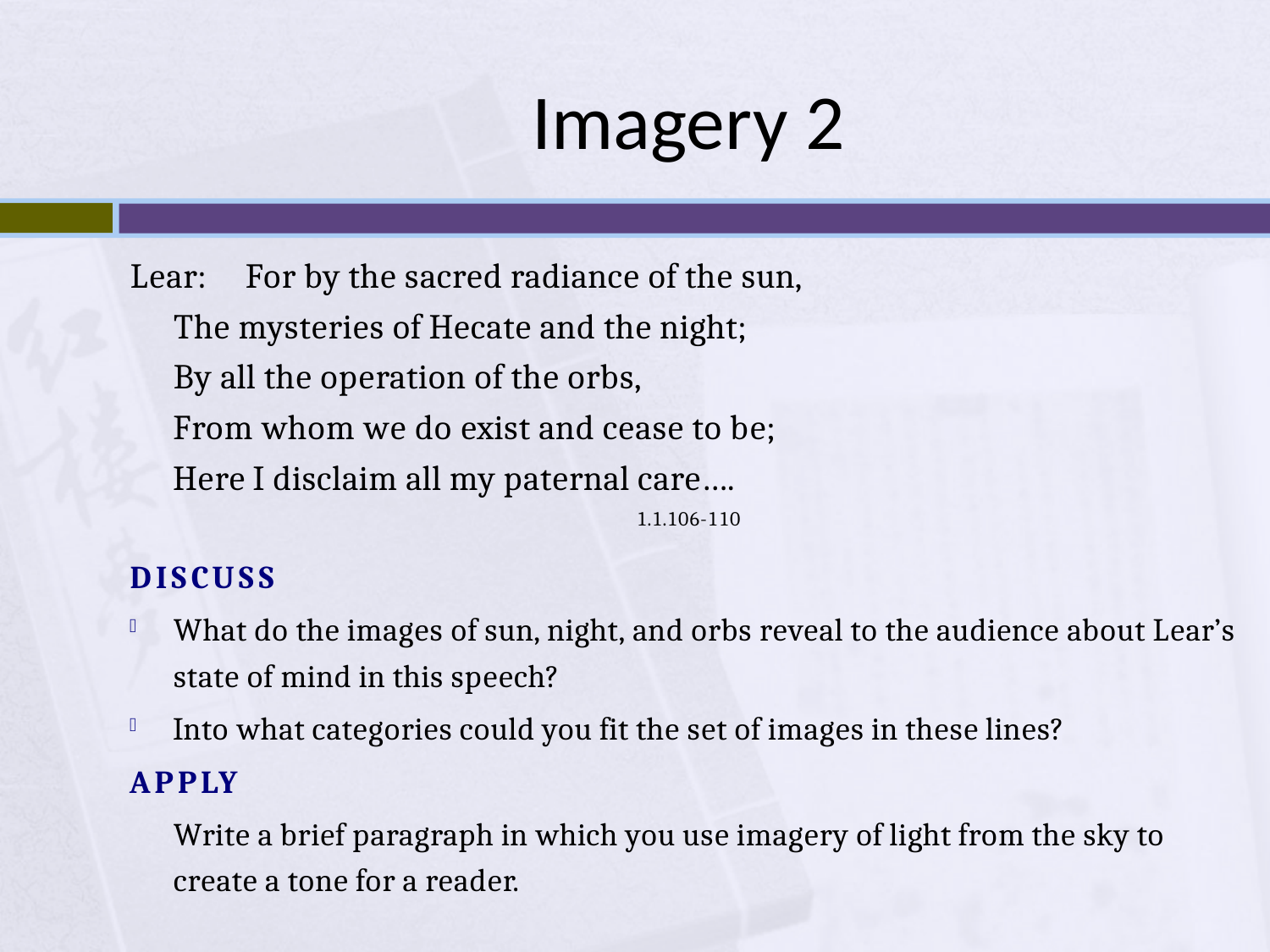

# Imagery 2
Lear: 	For by the sacred radiance of the sun,
		The mysteries of Hecate and the night;
		By all the operation of the orbs,
		From whom we do exist and cease to be;
		Here I disclaim all my paternal care….
1.1.106-110
DISCUSS
What do the images of sun, night, and orbs reveal to the audience about Lear’s state of mind in this speech?
Into what categories could you fit the set of images in these lines?
APPLY
Write a brief paragraph in which you use imagery of light from the sky to create a tone for a reader.